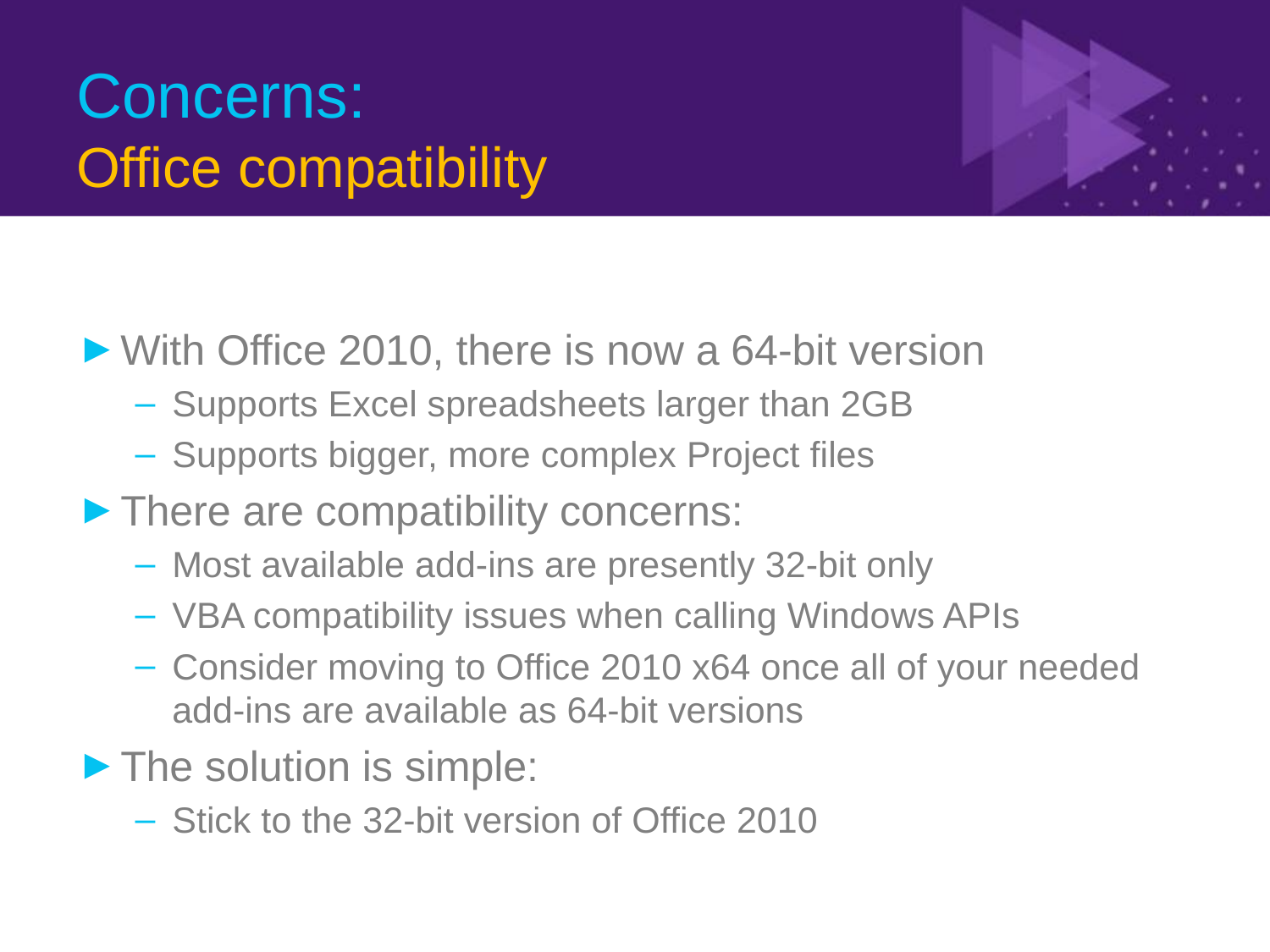

# Concerns: Office compatibility
With Office 2010, there is now a 64-bit version
Supports Excel spreadsheets larger than 2GB
Supports bigger, more complex Project files
There are compatibility concerns:
Most available add-ins are presently 32-bit only
VBA compatibility issues when calling Windows APIs
Consider moving to Office 2010 x64 once all of your needed add-ins are available as 64-bit versions
The solution is simple:
Stick to the 32-bit version of Office 2010